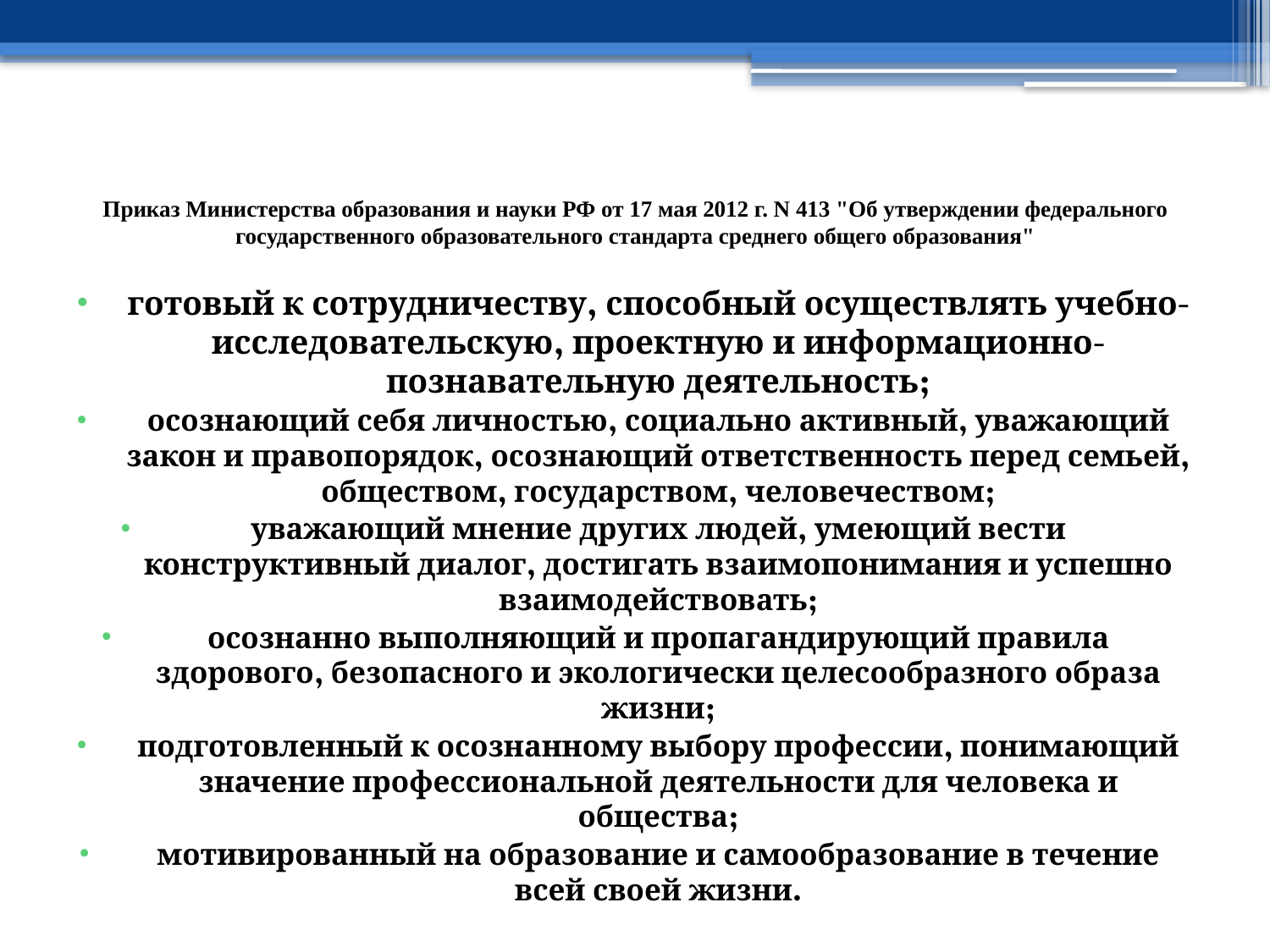

# Приказ Министерства образования и науки РФ от 17 мая 2012 г. N 413 "Об утверждении федерального государственного образовательного стандарта среднего общего образования"
готовый к сотрудничеству, способный осуществлять учебно-исследовательскую, проектную и информационно-познавательную деятельность;
осознающий себя личностью, социально активный, уважающий закон и правопорядок, осознающий ответственность перед семьей, обществом, государством, человечеством;
уважающий мнение других людей, умеющий вести конструктивный диалог, достигать взаимопонимания и успешно взаимодействовать;
осознанно выполняющий и пропагандирующий правила здорового, безопасного и экологически целесообразного образа жизни;
подготовленный к осознанному выбору профессии, понимающий значение профессиональной деятельности для человека и общества;
мотивированный на образование и самообразование в течение всей своей жизни.